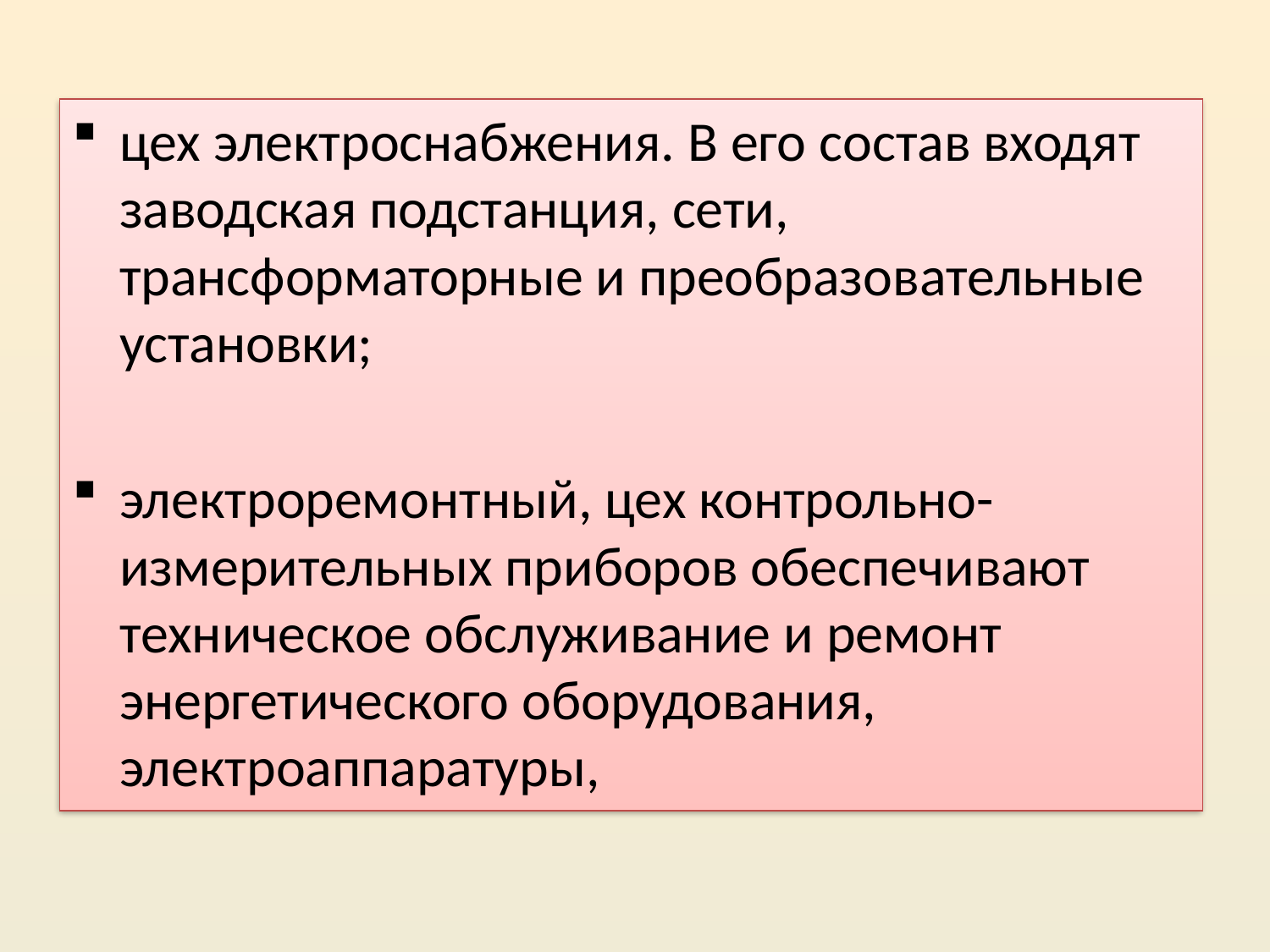

цех электроснабжения. В его состав входят заводская подстанция, сети, трансформаторные и преобразовательные установки;

электроремонтный, цех контрольно-измерительных приборов обеспечивают техническое обслуживание и ремонт энергетического оборудования, электроаппаратуры,